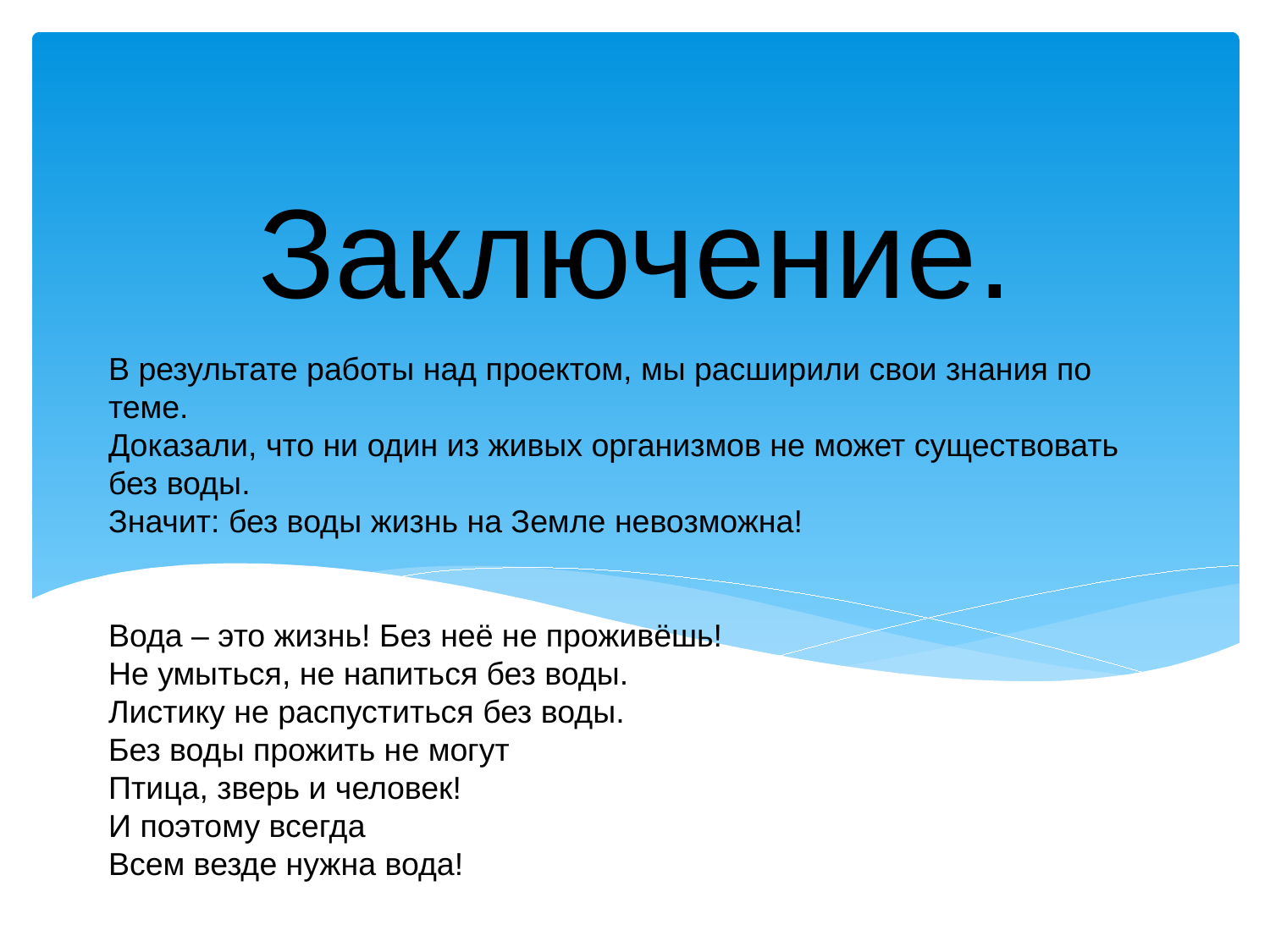

Заключение.
# В результате работы над проектом, мы расширили свои знания по теме. Доказали, что ни один из живых организмов не может существовать без воды. Значит: без воды жизнь на Земле невозможна! Вода – это жизнь! Без неё не проживёшь! Не умыться, не напиться без воды. Листику не распуститься без воды. Без воды прожить не могут Птица, зверь и человек! И поэтому всегда Всем везде нужна вода!